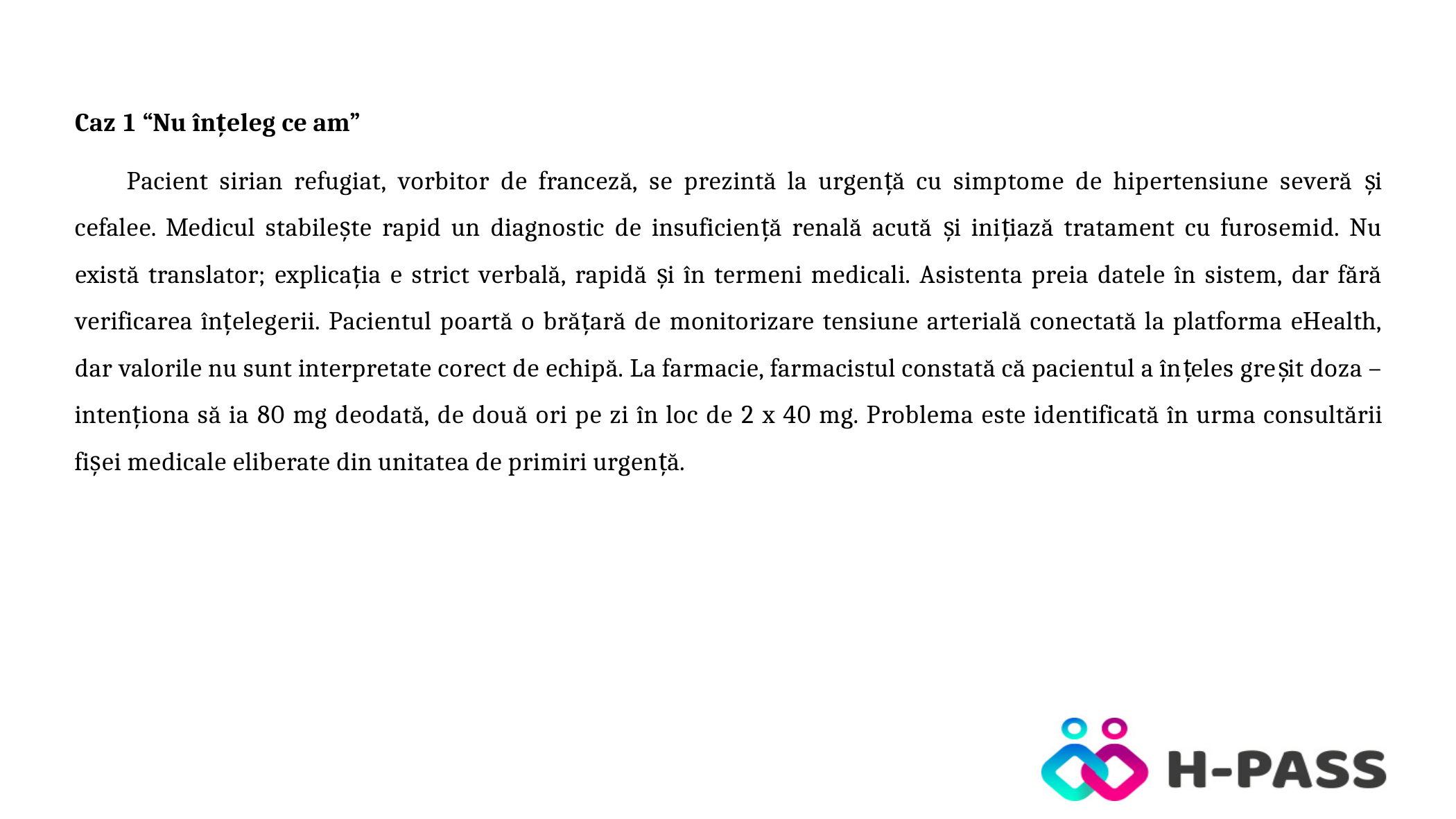

Caz 1 “Nu înțeleg ce am”
Pacient sirian refugiat, vorbitor de franceză, se prezintă la urgență cu simptome de hipertensiune severă și cefalee. Medicul stabilește rapid un diagnostic de insuficiență renală acută și inițiază tratament cu furosemid. Nu există translator; explicația e strict verbală, rapidă și în termeni medicali. Asistenta preia datele în sistem, dar fără verificarea înțelegerii. Pacientul poartă o brățară de monitorizare tensiune arterială conectată la platforma eHealth, dar valorile nu sunt interpretate corect de echipă. La farmacie, farmacistul constată că pacientul a înțeles greșit doza – intenționa să ia 80 mg deodată, de două ori pe zi în loc de 2 x 40 mg. Problema este identificată în urma consultării fișei medicale eliberate din unitatea de primiri urgență.